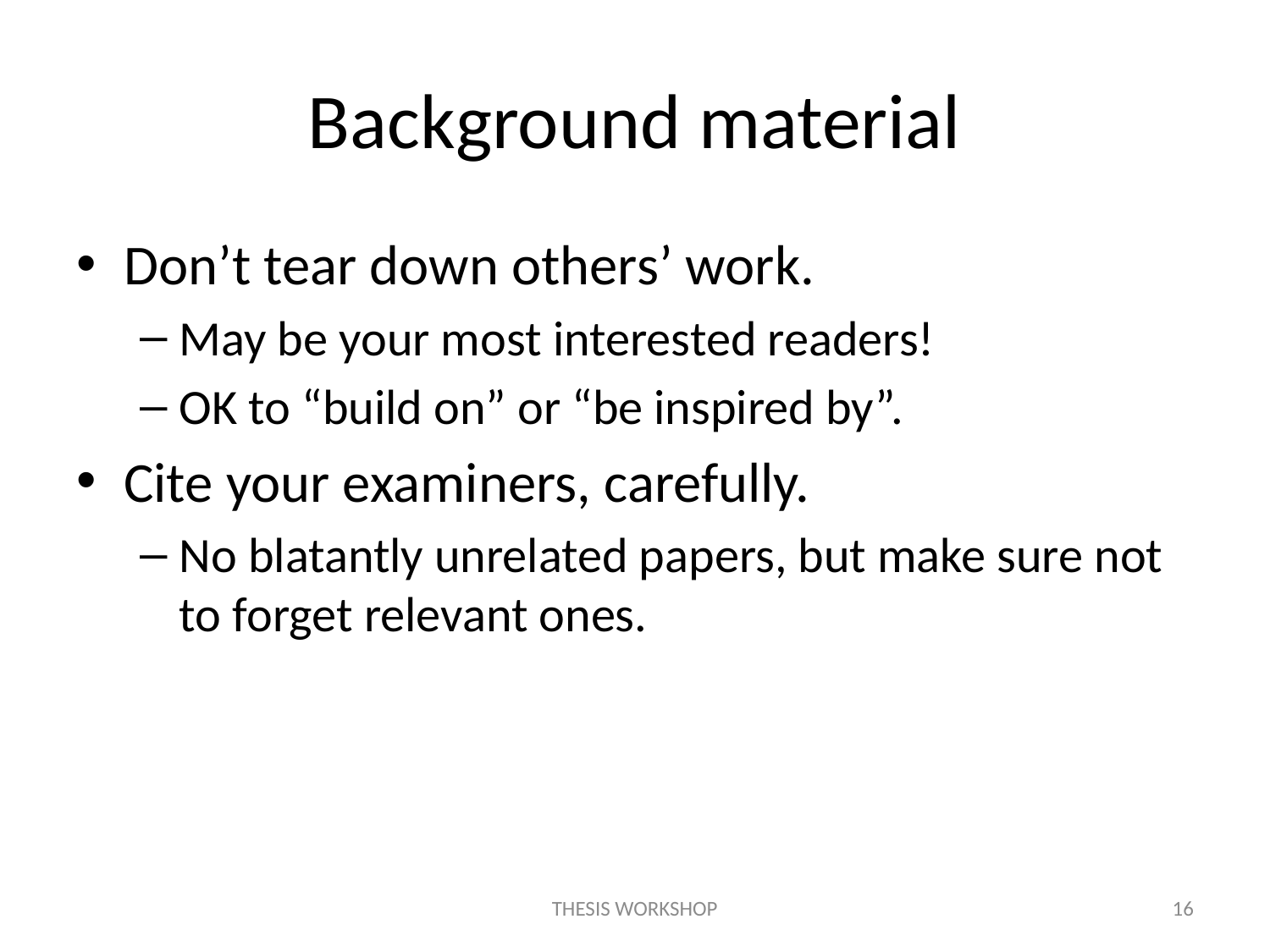

# Background material
Don’t tear down others’ work.
May be your most interested readers!
OK to “build on” or “be inspired by”.
Cite your examiners, carefully.
No blatantly unrelated papers, but make sure not to forget relevant ones.
THESIS WORKSHOP
16